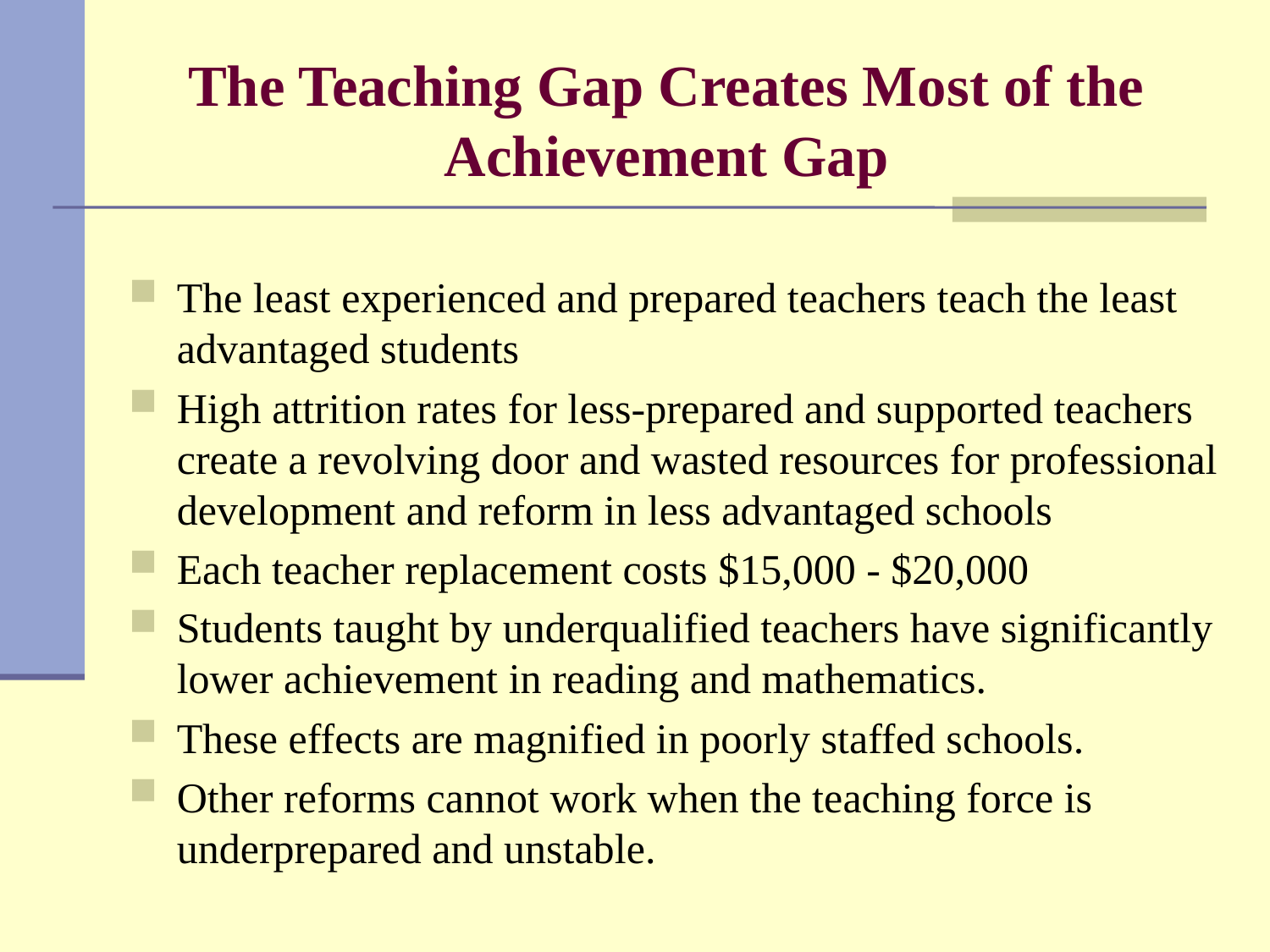

# The Teaching Gap Creates Most of the Achievement Gap
The least experienced and prepared teachers teach the least advantaged students
High attrition rates for less-prepared and supported teachers create a revolving door and wasted resources for professional development and reform in less advantaged schools
Each teacher replacement costs $15,000 - $20,000
Students taught by underqualified teachers have significantly lower achievement in reading and mathematics.
These effects are magnified in poorly staffed schools.
Other reforms cannot work when the teaching force is underprepared and unstable.